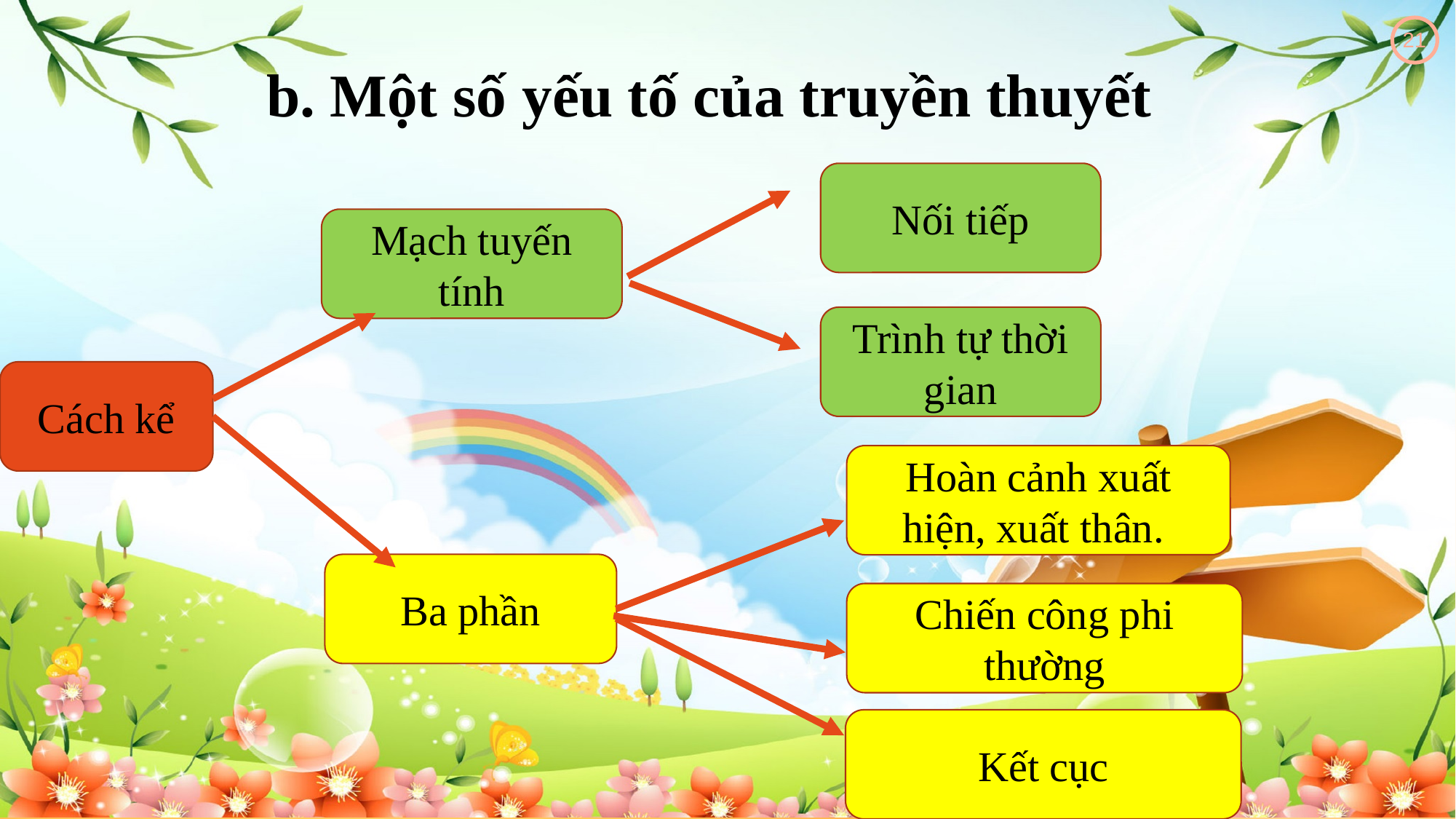

b. Một số yếu tố của truyền thuyết

21
Nối tiếp
Mạch tuyến tính
Trình tự thời gian
Cách kể
Hoàn cảnh xuất hiện, xuất thân.
Ba phần
Chiến công phi thường
Kết cục